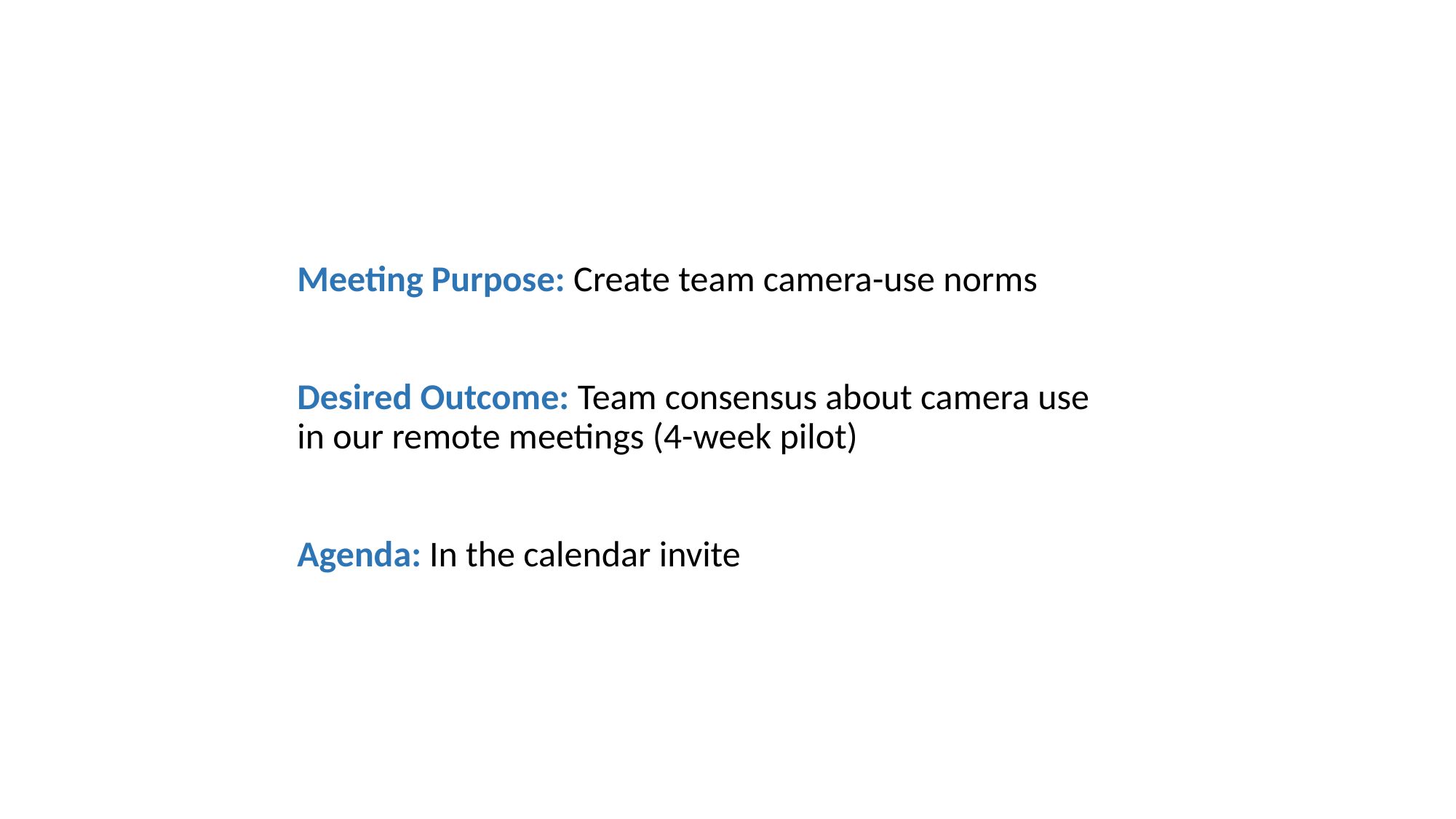

# Meeting Purpose: Create team camera-use norms Desired Outcome: Team consensus about camera use in our remote meetings (4-week pilot) Agenda: In the calendar invite